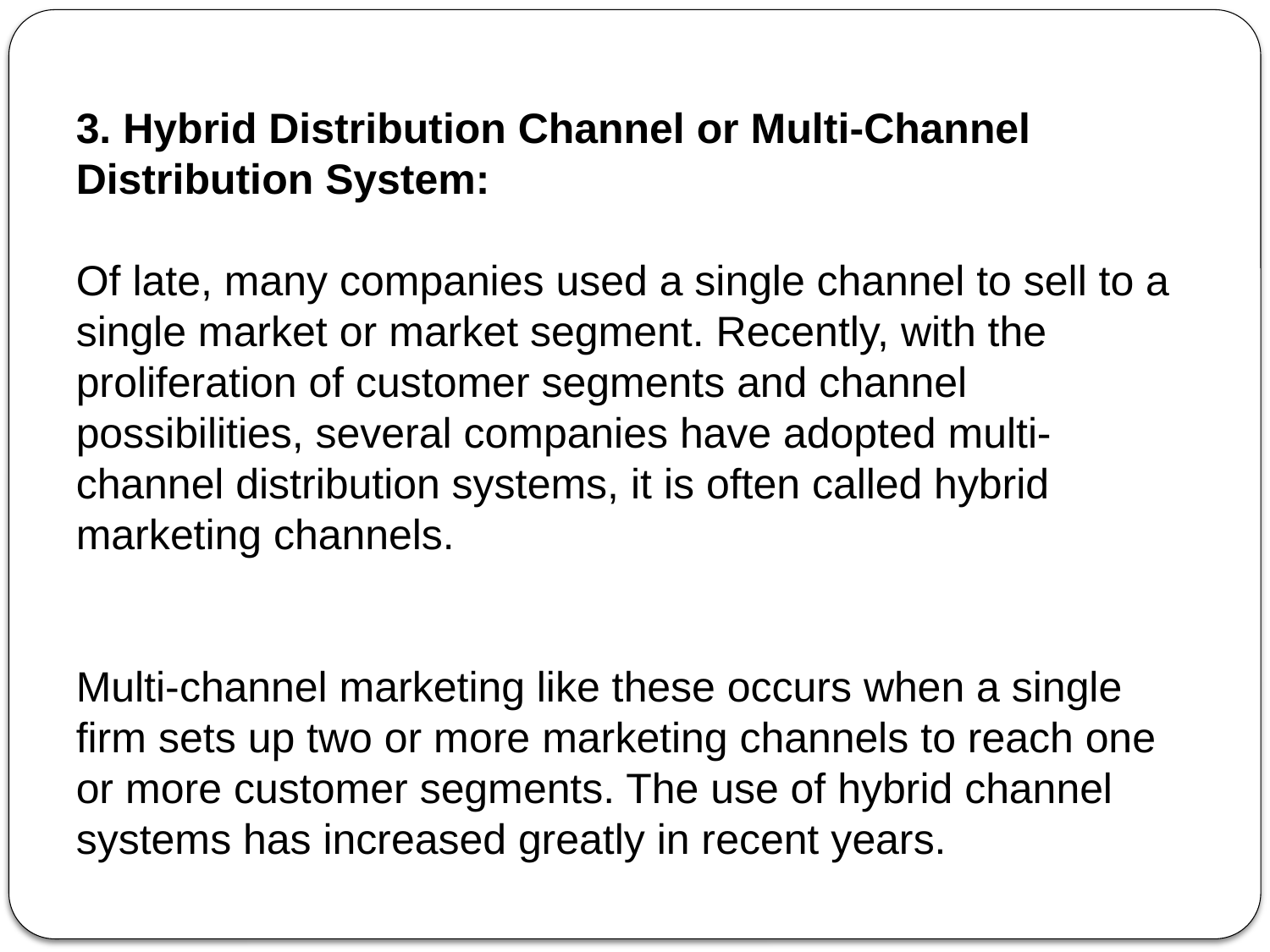

3. Hybrid Distribution Channel or Multi-Channel Distribution System:

Of late, many companies used a single channel to sell to a single market or market segment. Recently, with the proliferation of customer segments and channel possibilities, several companies have adopted multi-channel distribution systems, it is often called hybrid marketing channels.

Multi-channel marketing like these occurs when a single firm sets up two or more marketing channels to reach one or more customer segments. The use of hybrid channel systems has increased greatly in recent years.